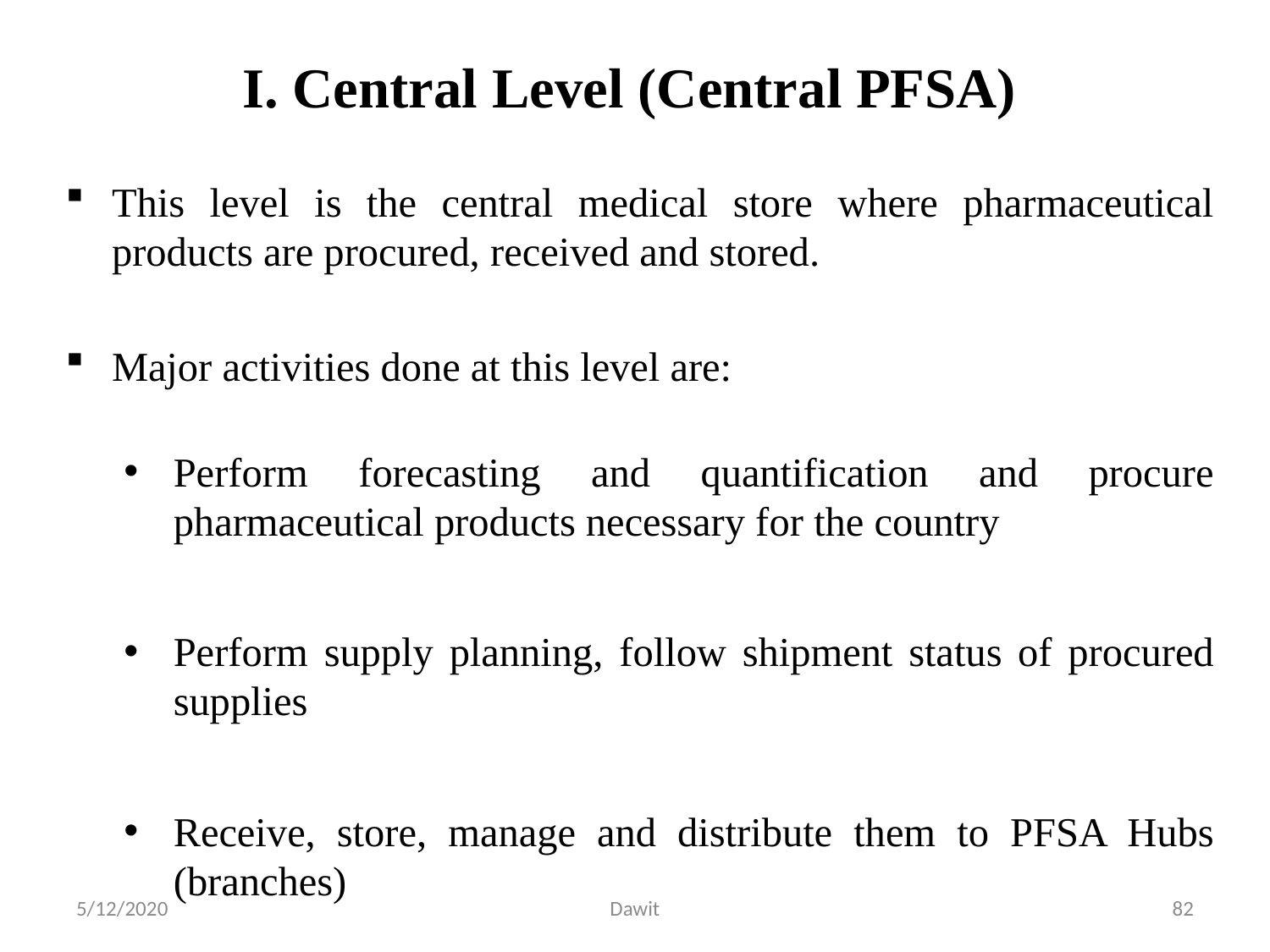

I. Central Level (Central PFSA)
This level is the central medical store where pharmaceutical products are procured, received and stored.

Major activities done at this level are:

Perform forecasting and quantification and procure pharmaceutical products necessary for the country

Perform supply planning, follow shipment status of procured supplies

Receive, store, manage and distribute them to PFSA Hubs (branches)
5/12/2020
Dawit
82